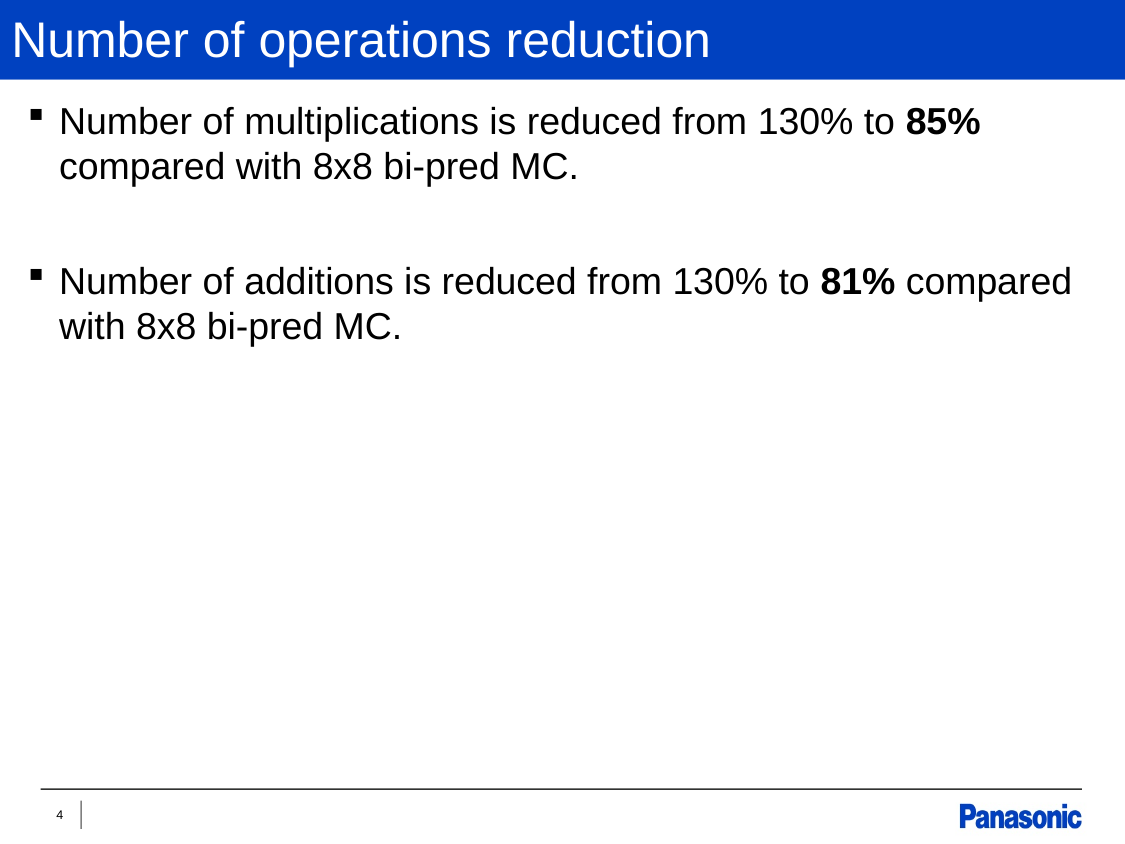

# Number of operations reduction
Number of multiplications is reduced from 130% to 85% compared with 8x8 bi-pred MC.

Number of additions is reduced from 130% to 81% compared with 8x8 bi-pred MC.